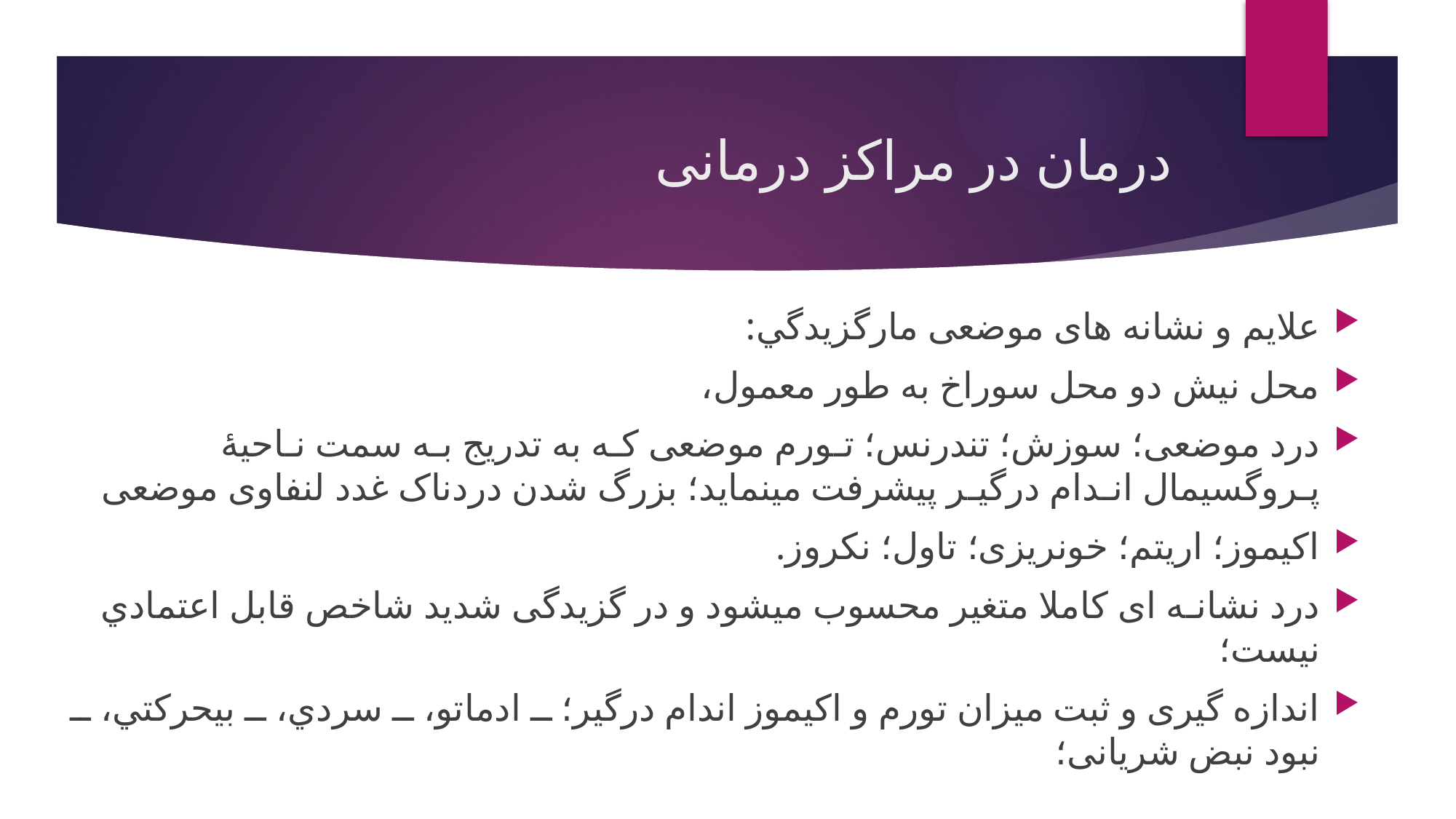

# درمان در مراکز درمانی
علایم و نشانه های موضعی مارگزيدگي:
محل نیش دو محل سوراخ به طور معمول،
درد موضعی؛ سوزش؛ تندرنس؛ تـورم موضعی کـه به تدریج بـه سمت نـاحیۀ پـروگسیمال انـدام درگیـر پیشرفت مینماید؛ بزرگ شدن دردناک غدد لنفاوی موضعی
اکیموز؛ اریتم؛ خونریزی؛ تاول؛ نکروز.
درد نشانـه ای کاملا متغیر محسوب میشود و در گزیدگی شدید شاخص قابل اعتمادي نیست؛
اندازه گیری و ثبت میزان تورم و اکیموز اندام درگیر؛ ــ ادماتو، ــ سردي، ــ بیحرکتي، ــ نبود نبض شریانی؛